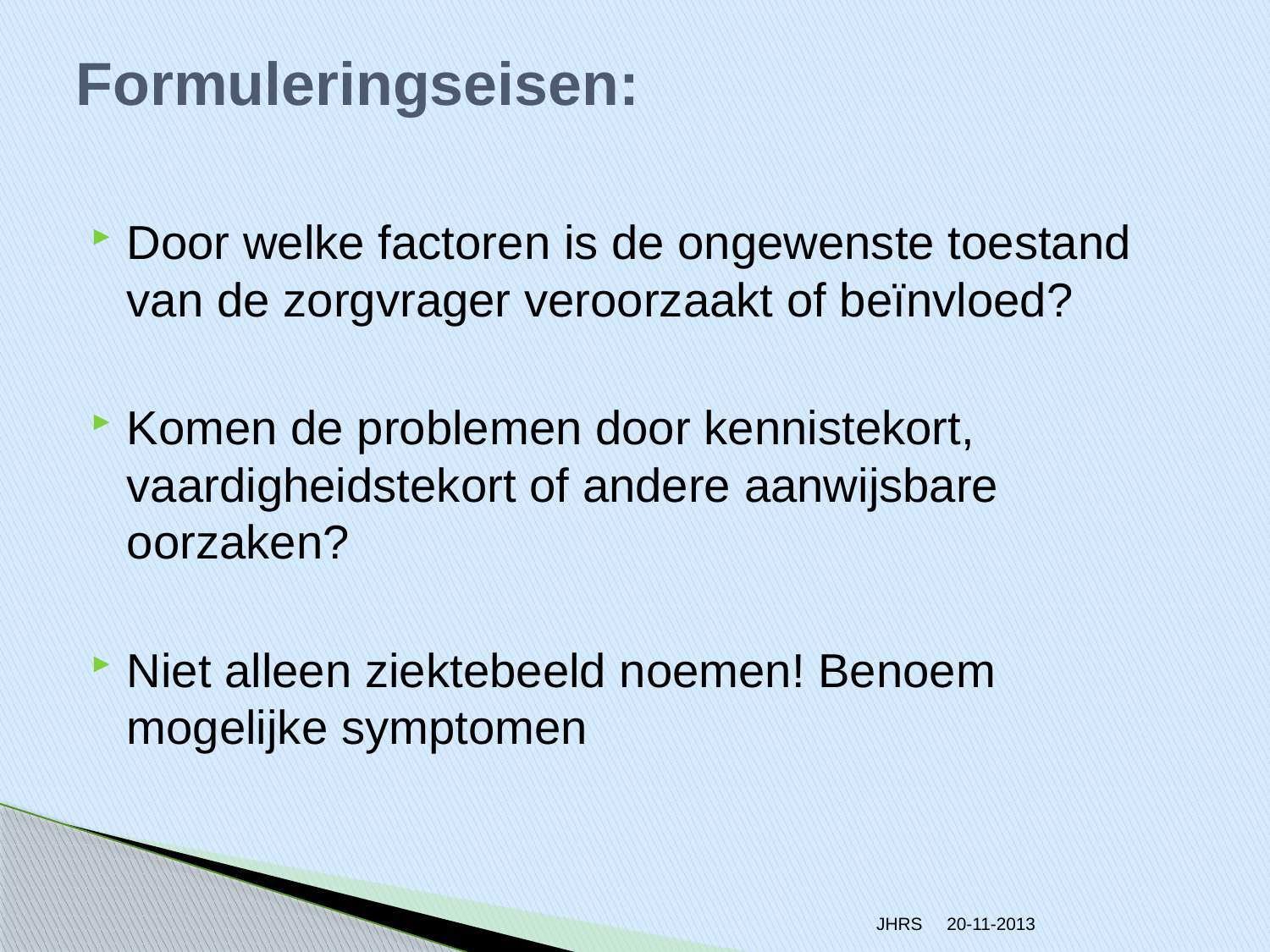

# Formuleringseisen:
Door welke factoren is de ongewenste toestand van de zorgvrager veroorzaakt of beïnvloed?

Komen de problemen door kennistekort, vaardigheidstekort of andere aanwijsbare oorzaken?

Niet alleen ziektebeeld noemen! Benoem mogelijke symptomen

JHRS
20-11-2013